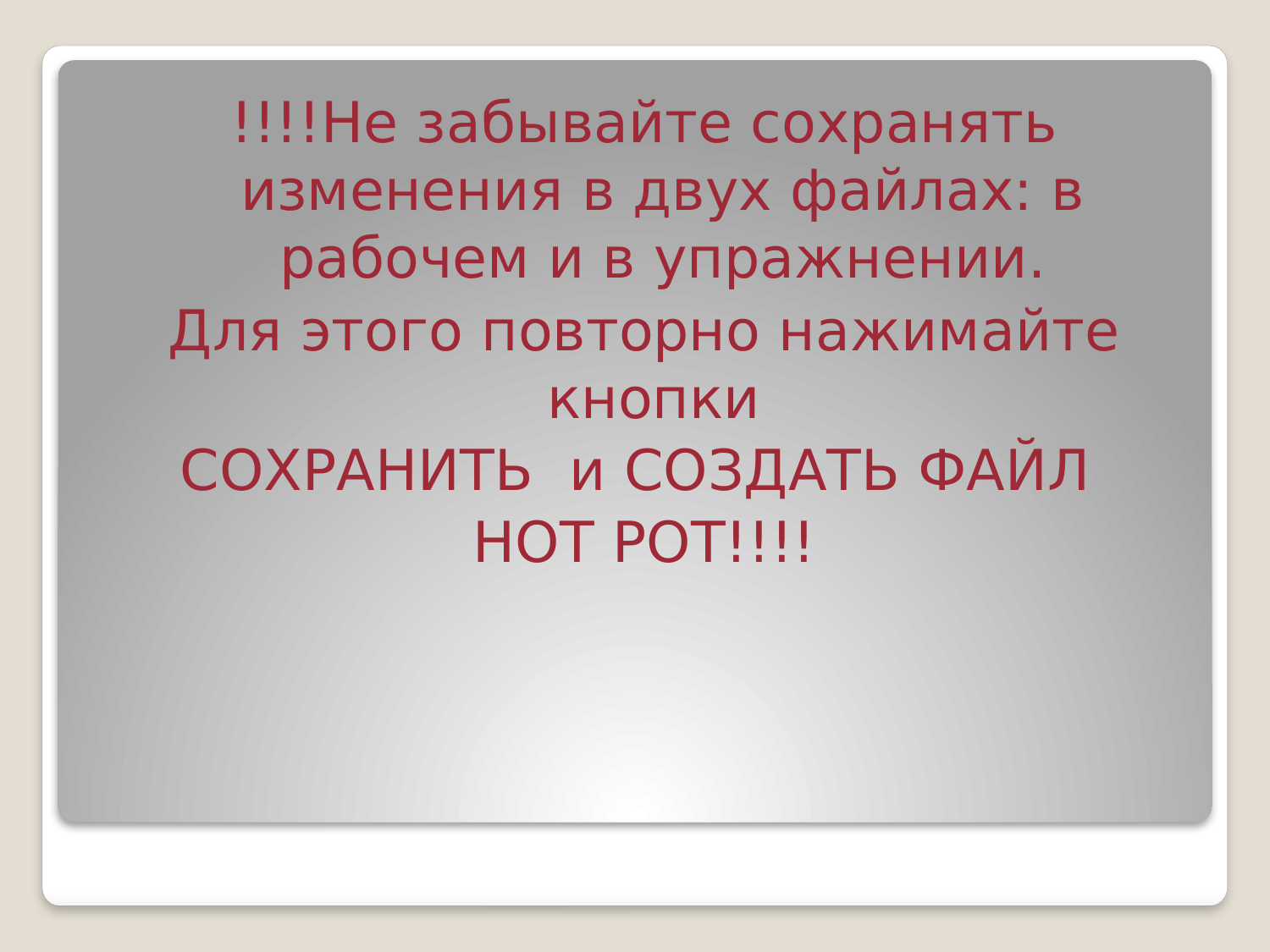

!!!!Не забывайте сохранять изменения в двух файлах: в рабочем и в упражнении.
Для этого повторно нажимайте кнопки
СОХРАНИТЬ  и СОЗДАТЬ ФАЙЛ
HOT POT!!!!